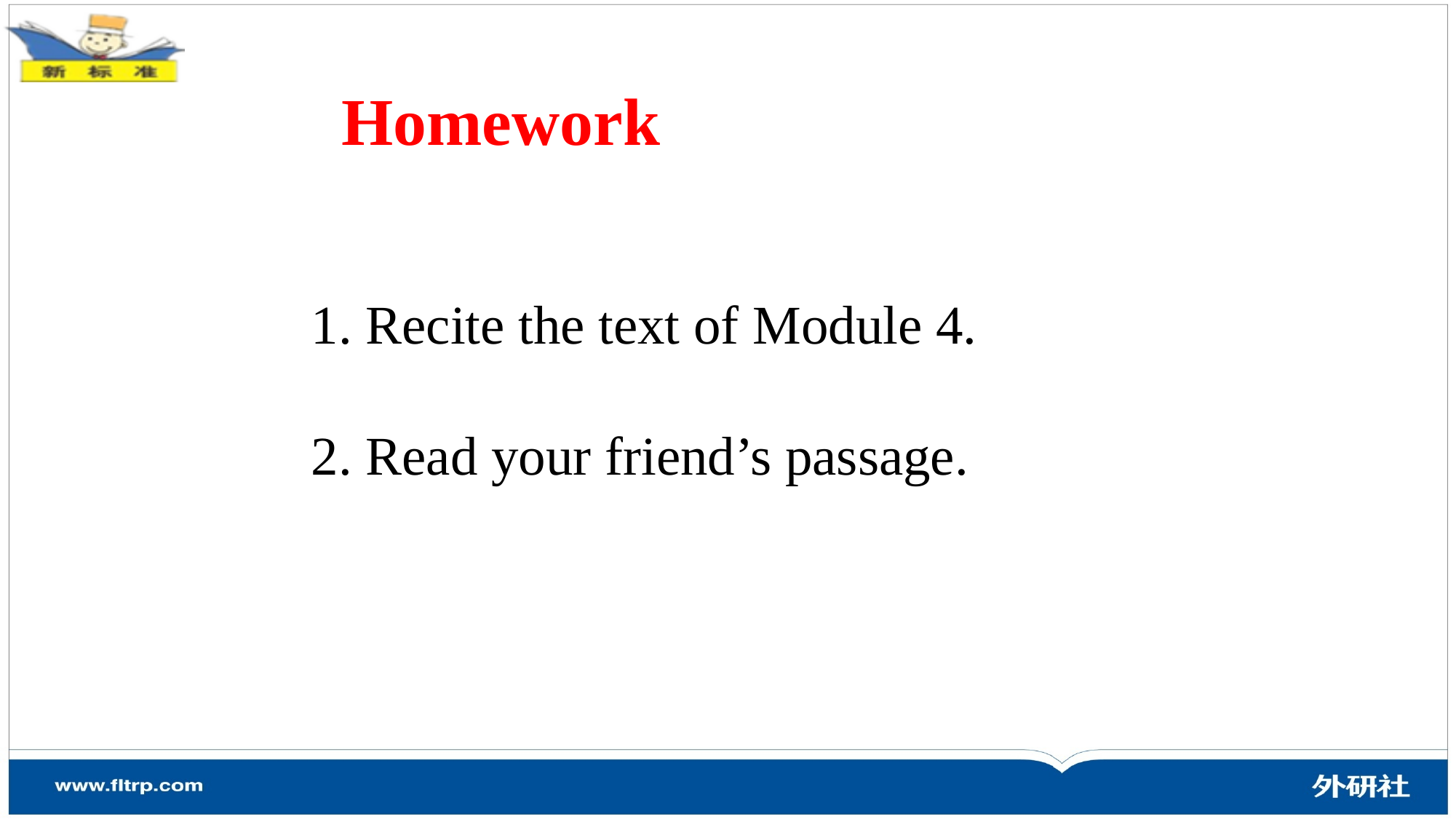

Homework
1. Recite the text of Module 4.

2. Read your friend’s passage.